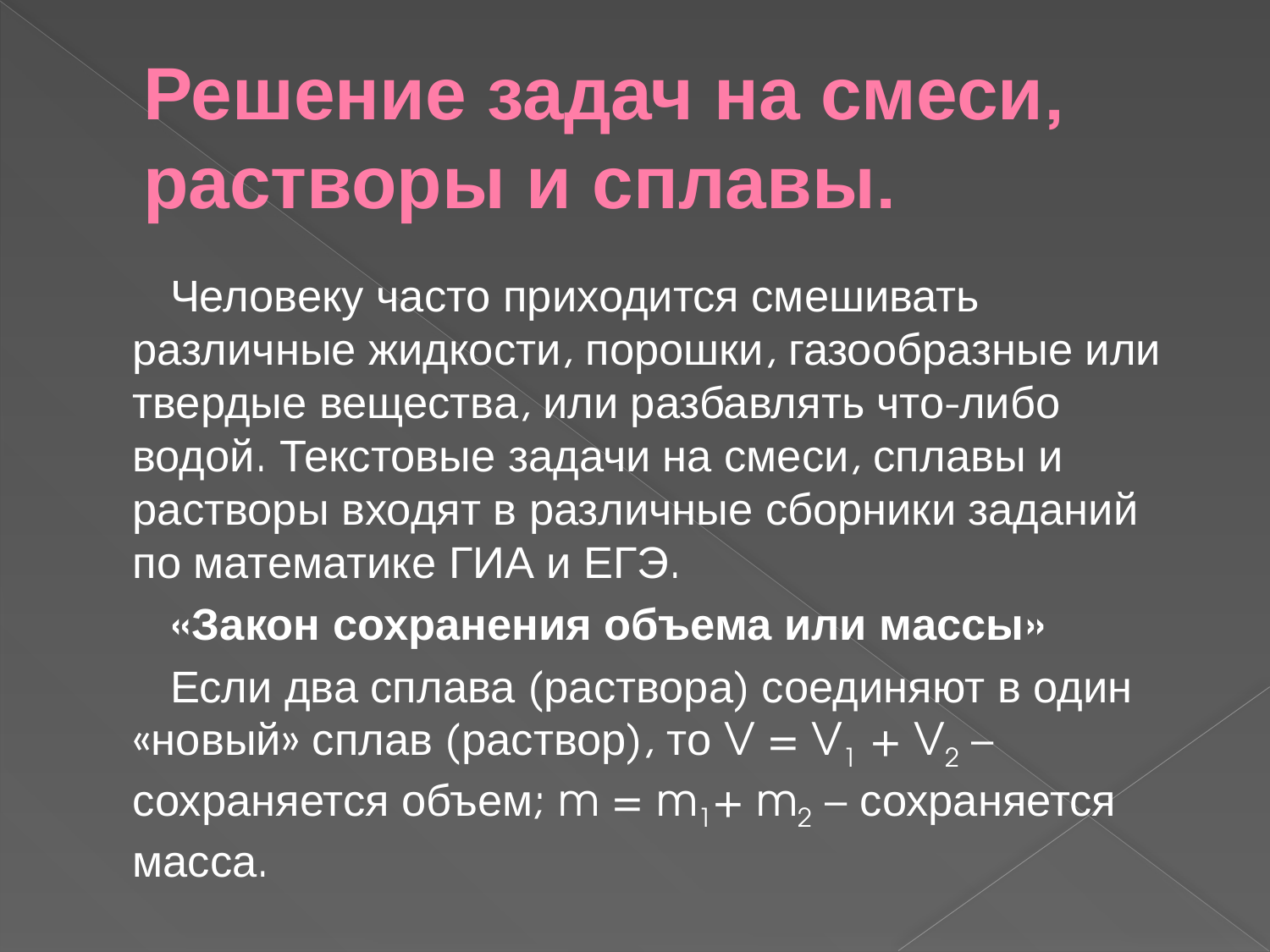

# Решение задач на смеси, растворы и сплавы.
       Человеку часто приходится смешивать различные жидкости, порошки, газообразные или твердые вещества, или разбавлять что-либо водой. Текстовые задачи на смеси, сплавы и растворы входят в различные сборники заданий по математике ГИА и ЕГЭ.
       «Закон сохранения объема или массы»
       Если два сплава (раствора) соединяют в один «новый» сплав (раствор), то V = V1 + V2 – сохраняется объем; m = m1+ m2 – сохраняется масса.